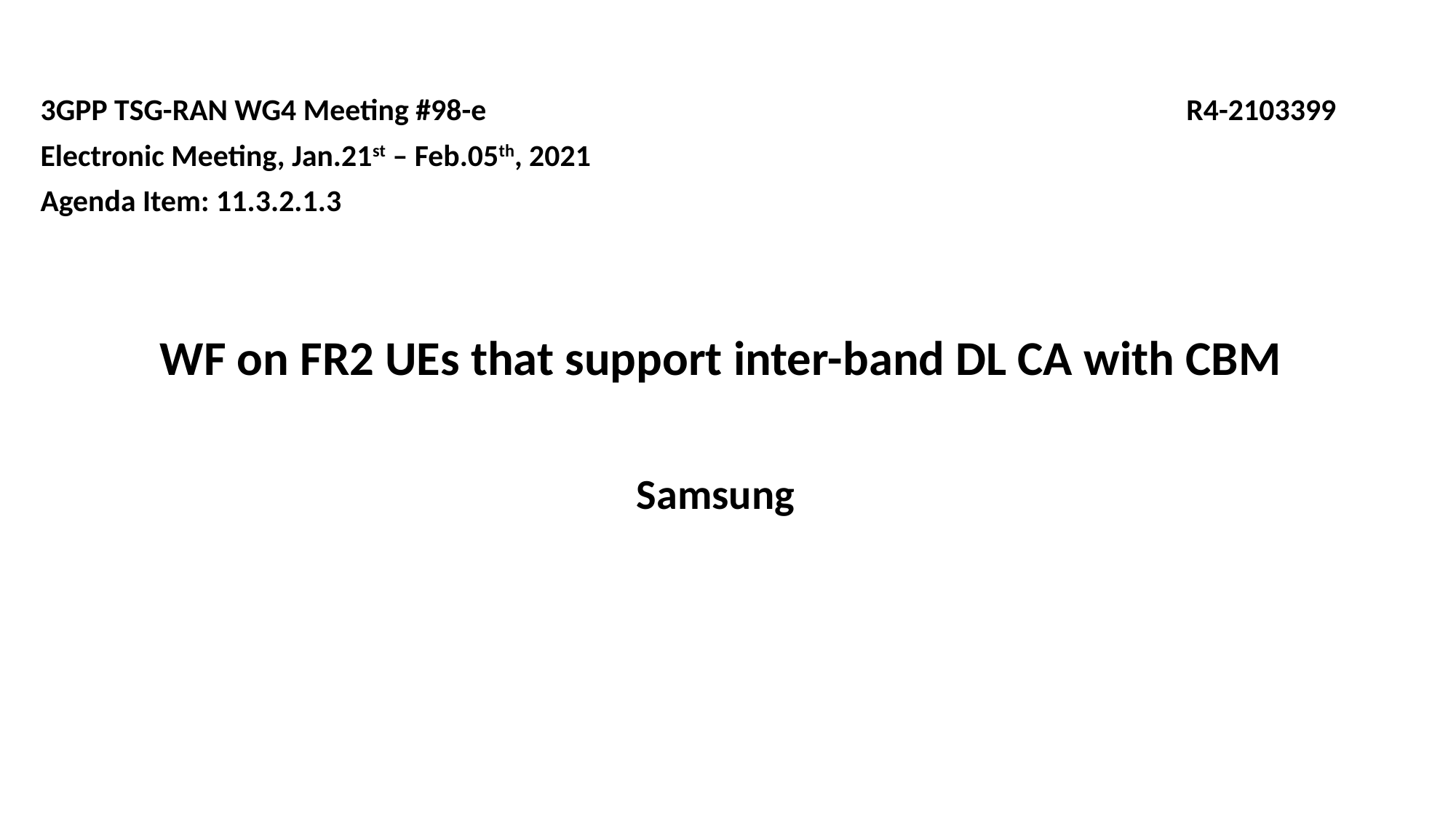

3GPP TSG-RAN WG4 Meeting #98-e	                                                                                       R4-2103399
Electronic Meeting, Jan.21st – Feb.05th, 2021
Agenda Item: 11.3.2.1.3
WF on FR2 UEs that support inter-band DL CA with CBM
Samsung